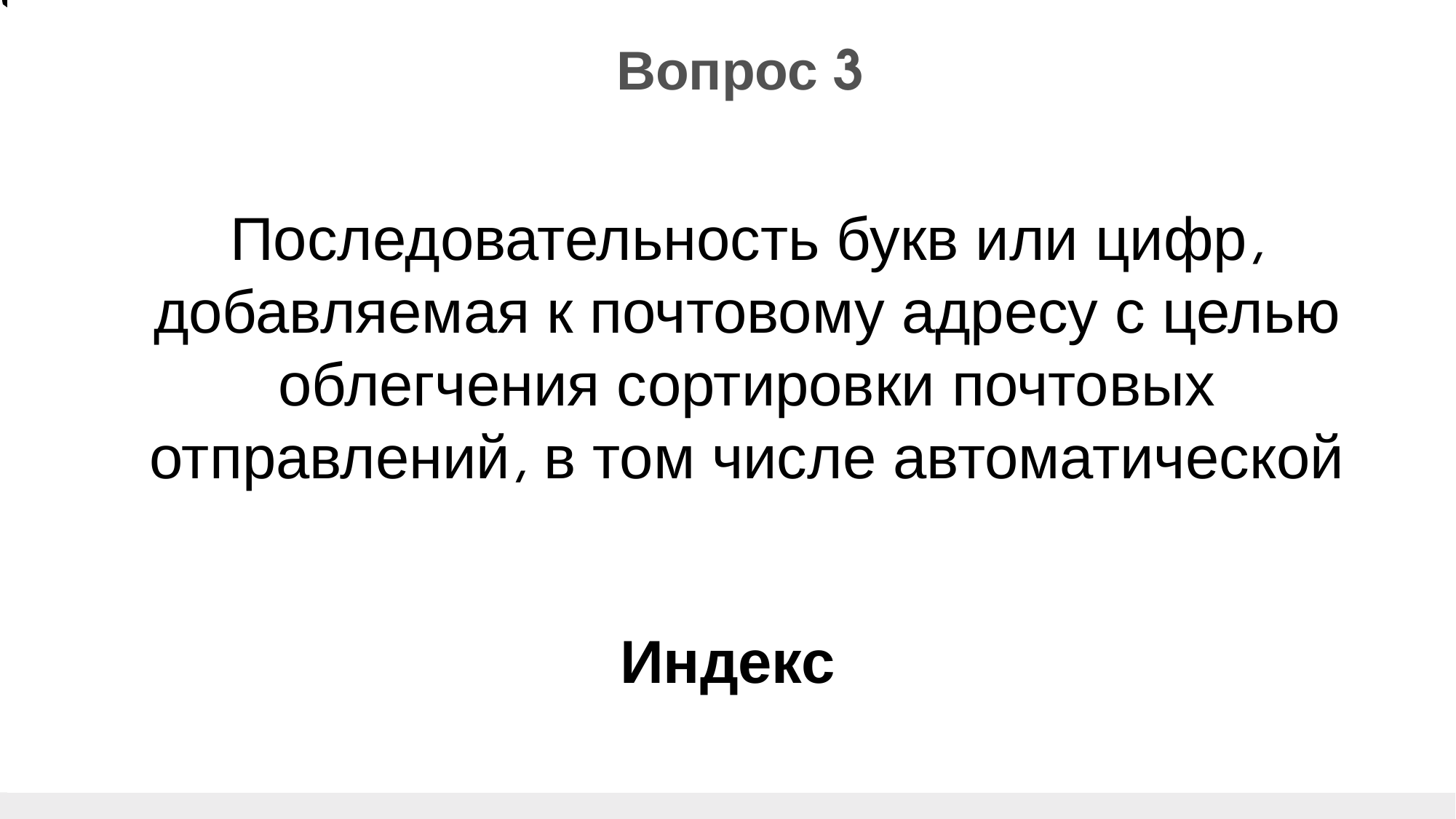

м
Вопрос 3

Последовательность букв или цифр, добавляемая к почтовому адресу с целью облегчения сортировки почтовых отправлений, в том числе автоматической
Индекс